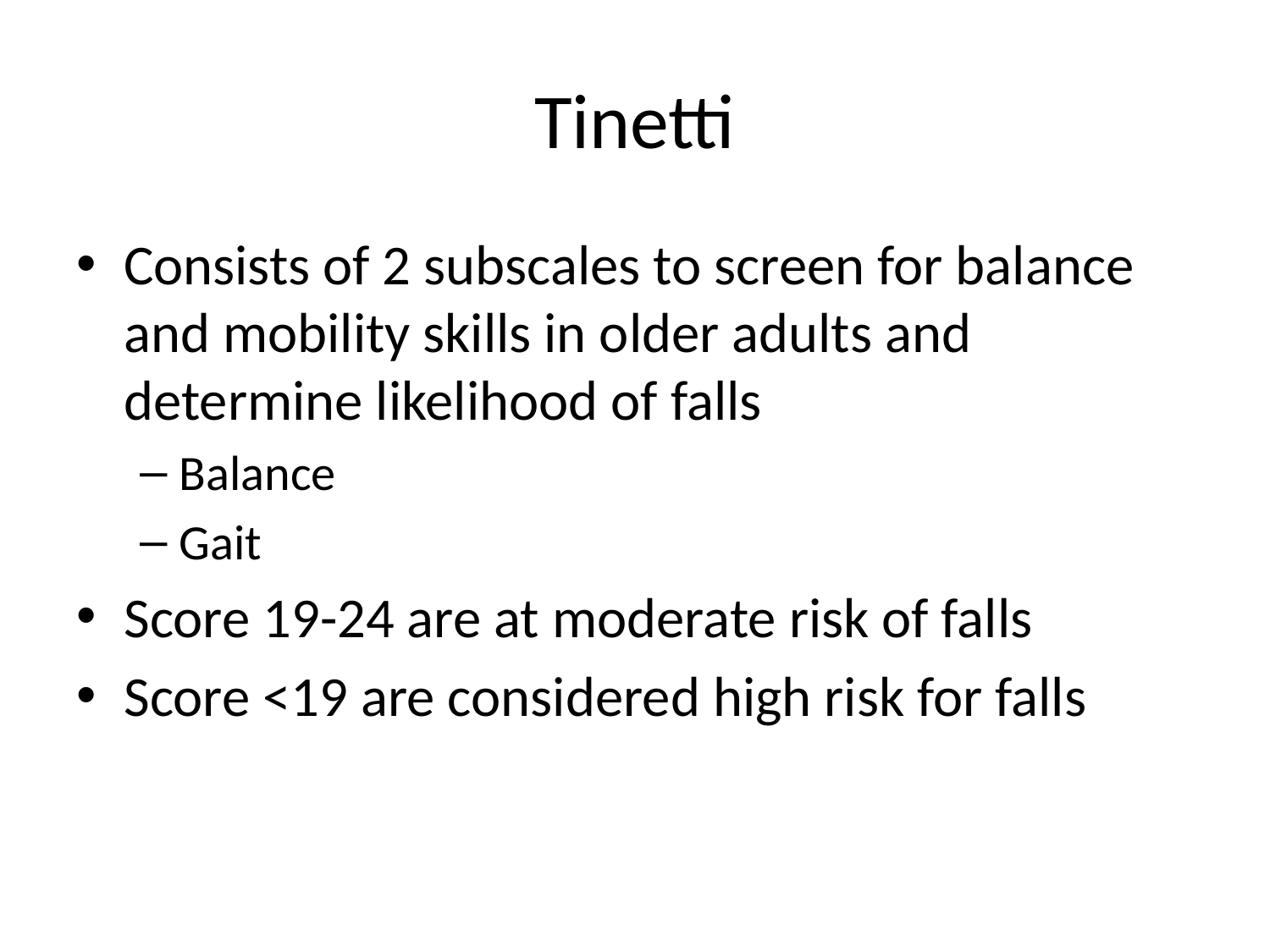

# Tinetti
Consists of 2 subscales to screen for balance and mobility skills in older adults and determine likelihood of falls
Balance
Gait
Score 19-24 are at moderate risk of falls
Score <19 are considered high risk for falls